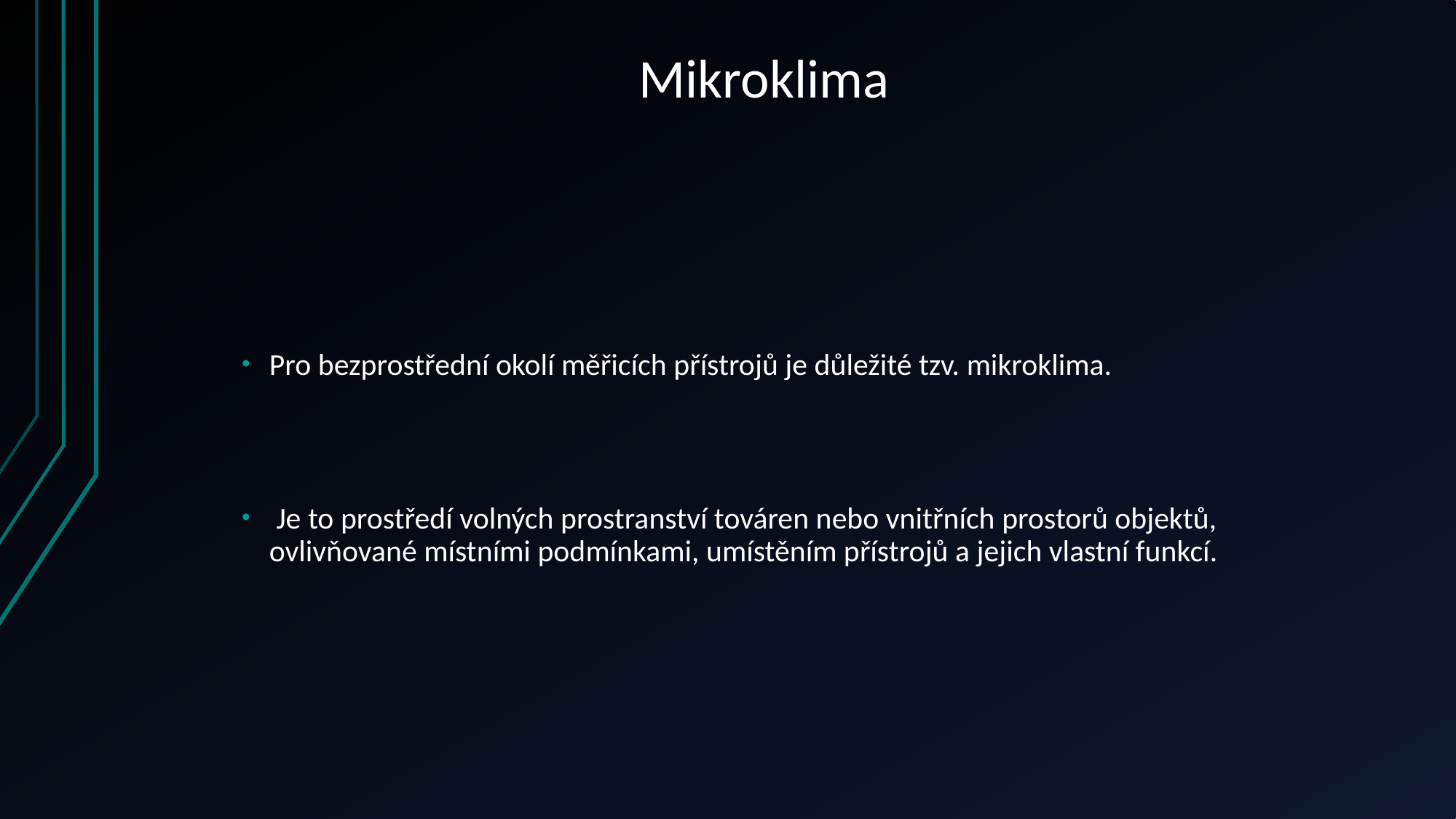

# Mikroklima

Pro bezprostřední okolí měřicích přístrojů je důležité tzv. mikroklima.

 Je to prostředí volných prostranství továren nebo vnitřních prostorů objektů, ovlivňované místními podmínkami, umístěním přístrojů a jejich vlastní funkcí.